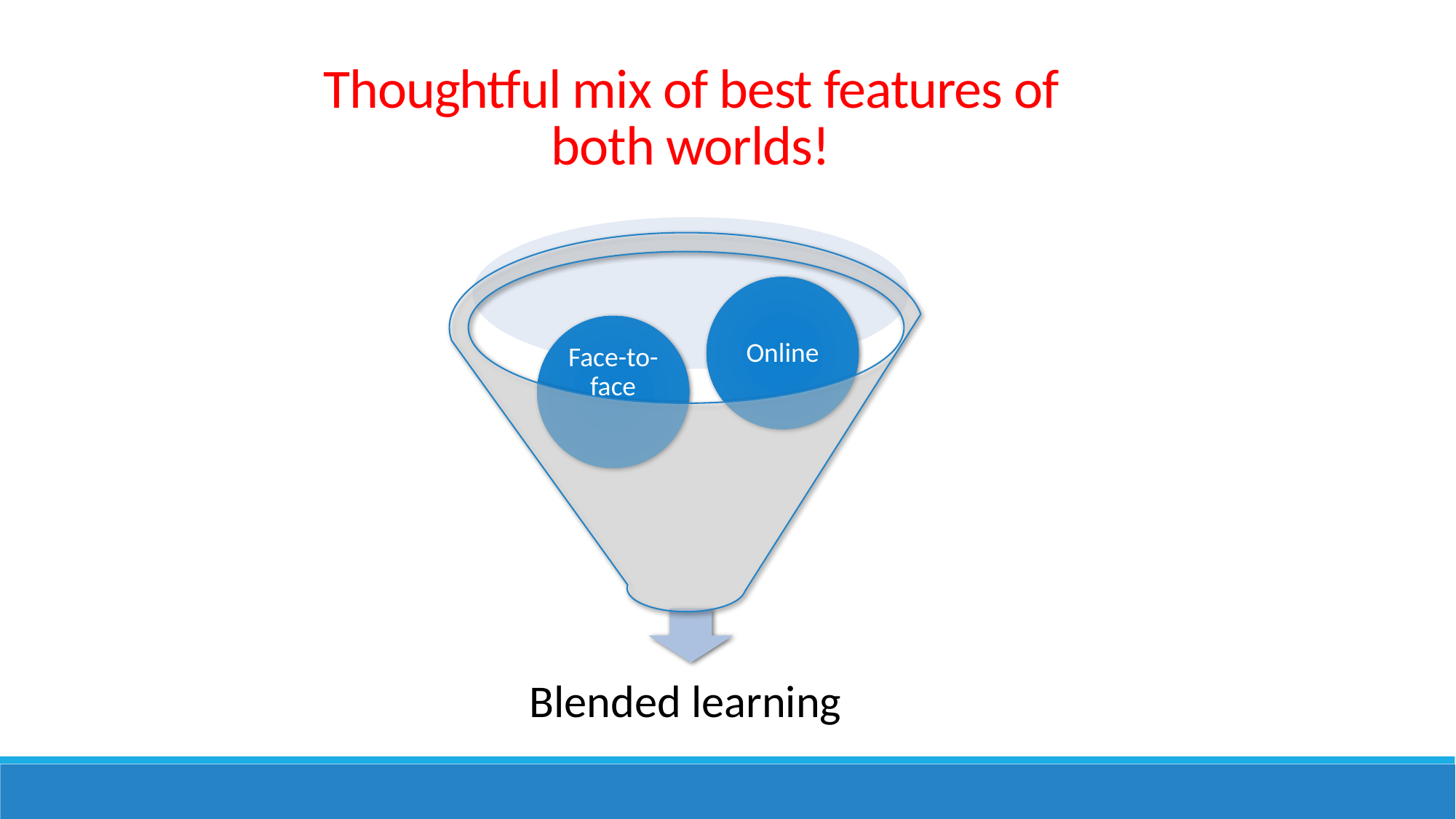

Thoughtful mix of best features of both worlds!
Blended learning
Online
Face-to-face